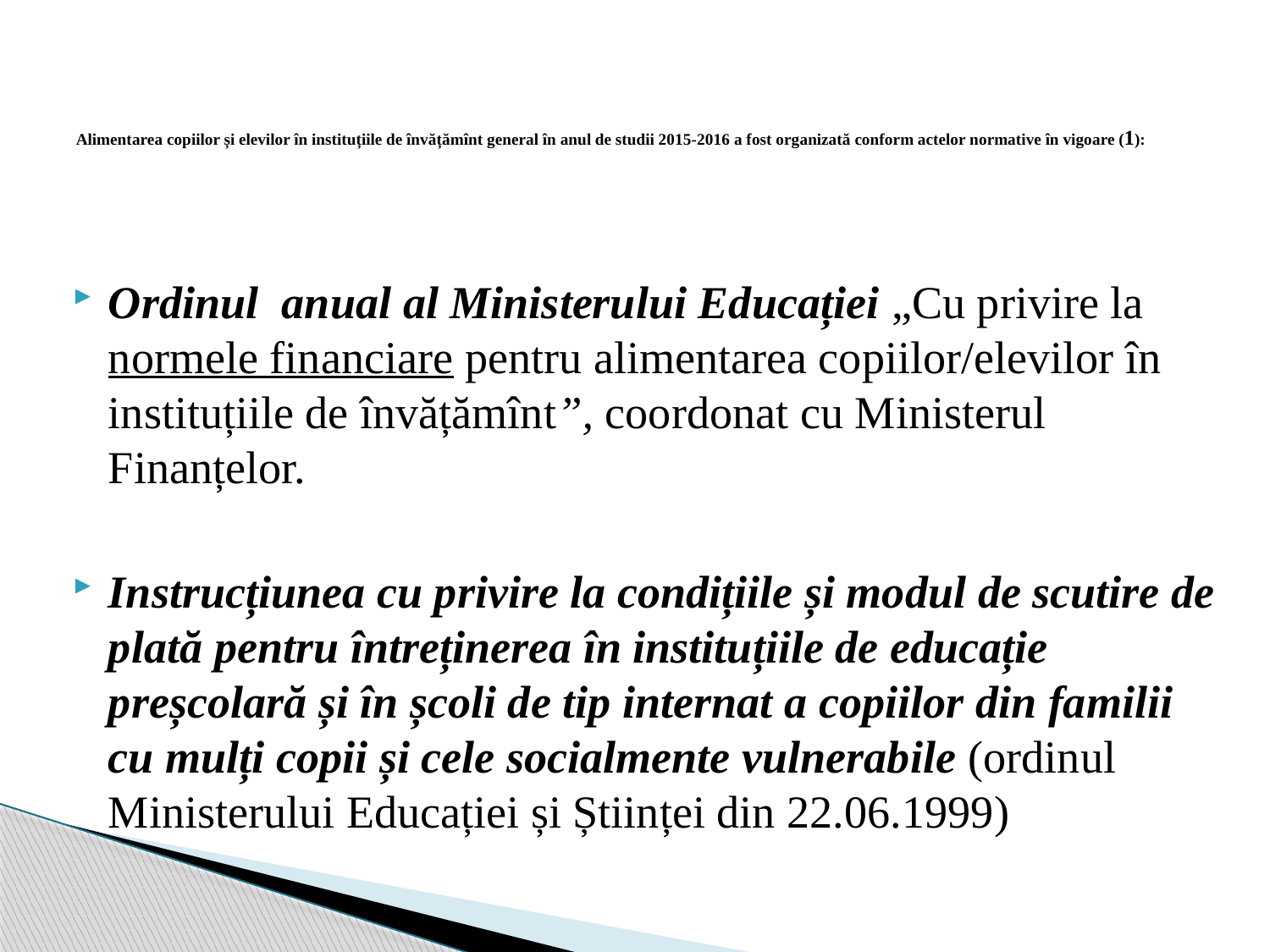

# Alimentarea copiilor și elevilor în instituțiile de învățămînt general în anul de studii 2015-2016 a fost organizată conform actelor normative în vigoare (1):
Ordinul  anual al Ministerului Educației „Cu privire la normele financiare pentru alimentarea copiilor/elevilor în instituțiile de învățămînt”, coordonat cu Ministerul Finanțelor.

Instrucțiunea cu privire la condițiile și modul de scutire de plată pentru întreținerea în instituțiile de educație preșcolară și în școli de tip internat a copiilor din familii cu mulți copii și cele socialmente vulnerabile (ordinul Ministerului Educației și Științei din 22.06.1999)